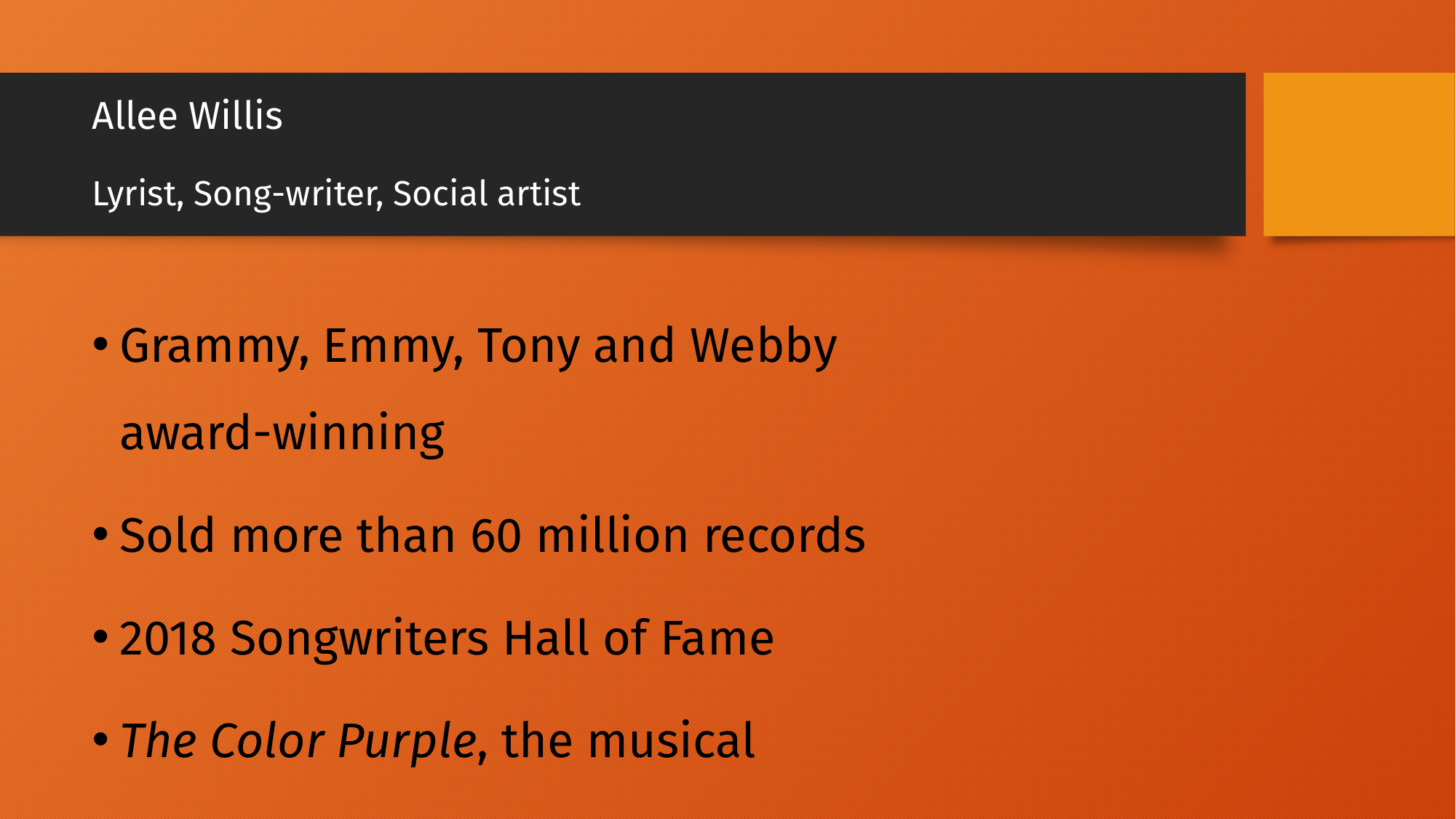

# Allee Willis Lyrist, Song-writer, Social artist
Grammy, Emmy, Tony and Webby award-winning
Sold more than 60 million records
2018 Songwriters Hall of Fame
The Color Purple, the musical